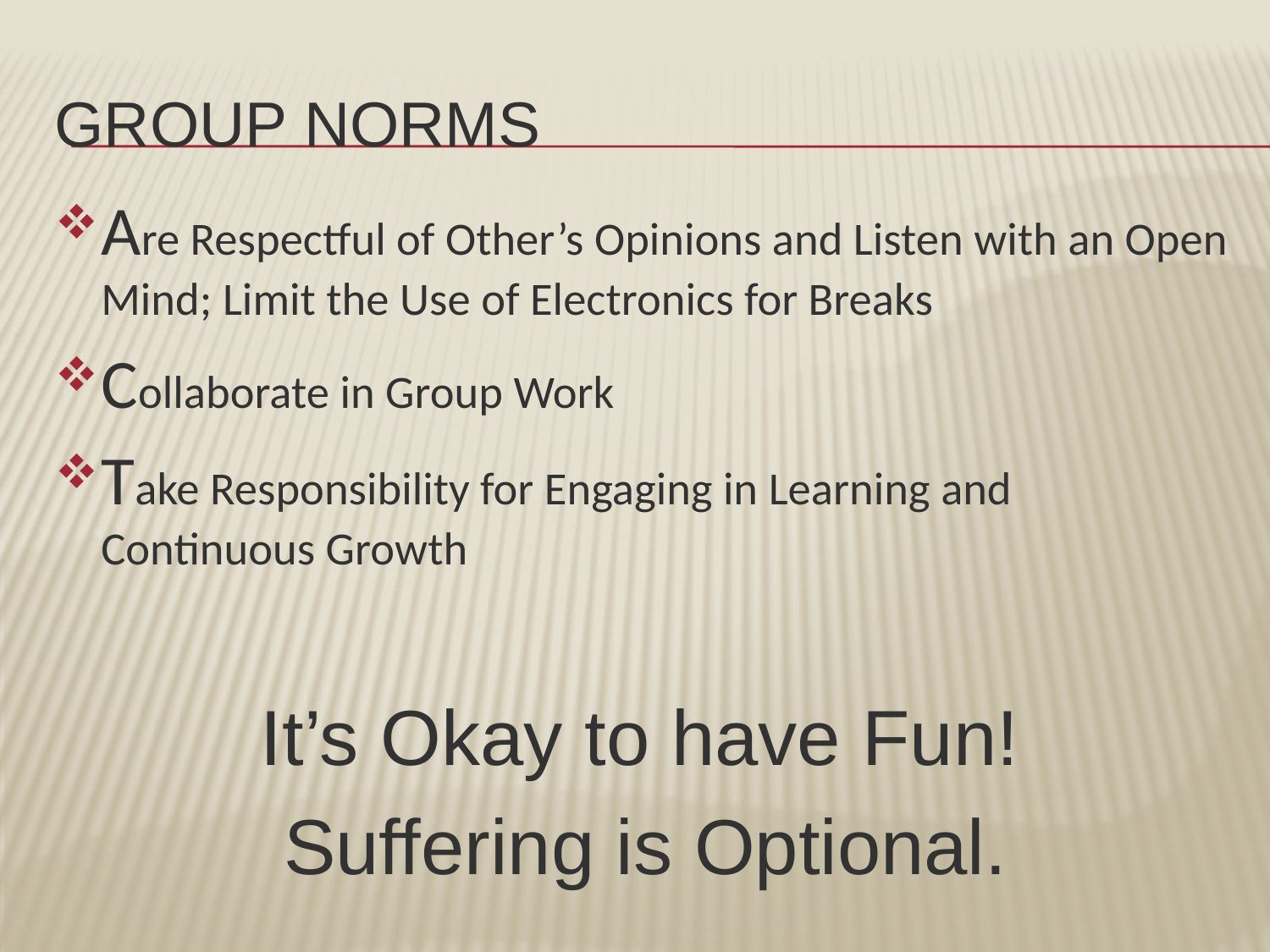

# Group Norms
Are Respectful of Other’s Opinions and Listen with an Open Mind; Limit the Use of Electronics for Breaks
Collaborate in Group Work
Take Responsibility for Engaging in Learning and Continuous Growth

 It’s Okay to have Fun!
Suffering is Optional.